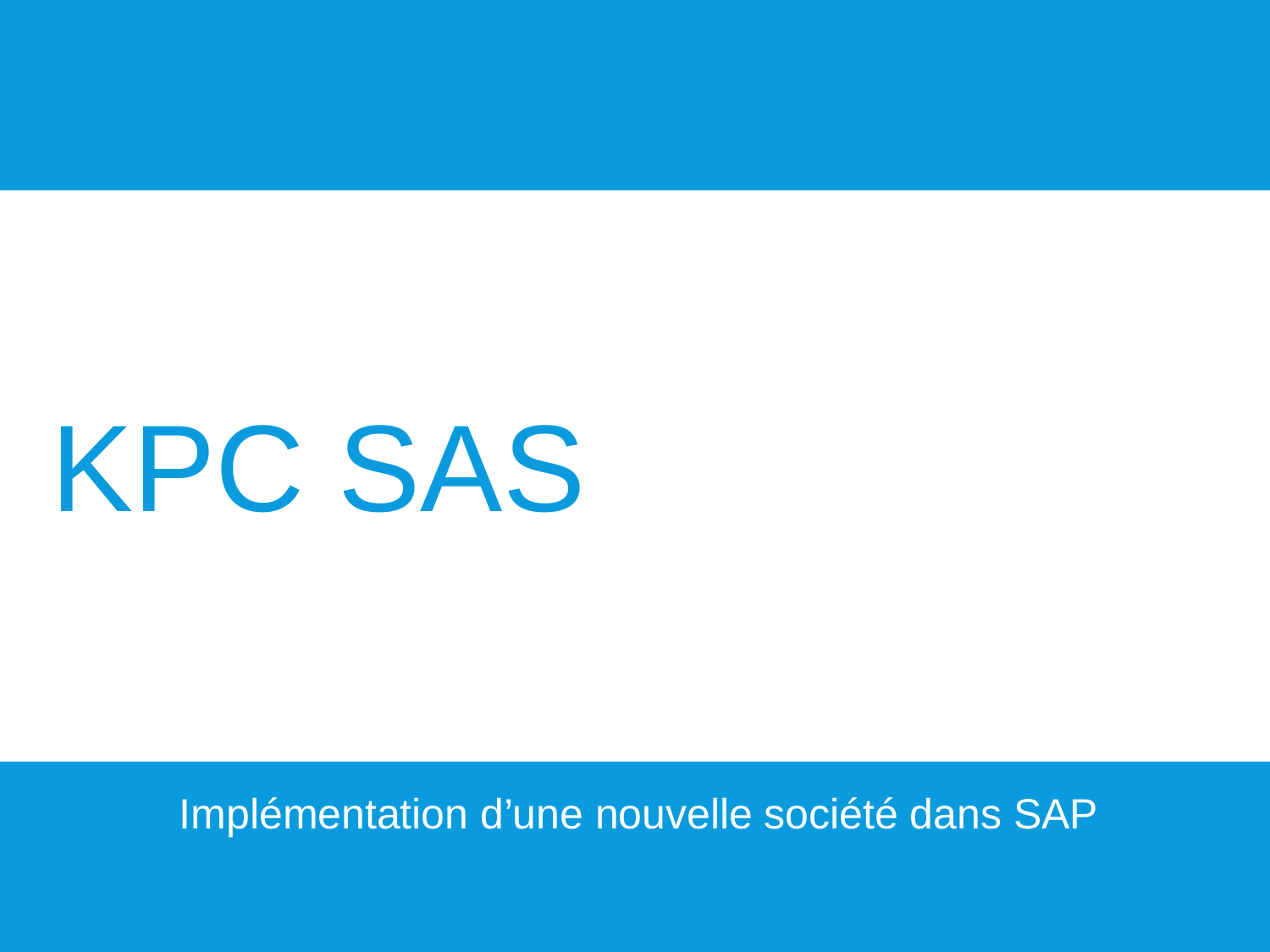

# KPC SAS
Implémentation d’une nouvelle société dans SAP